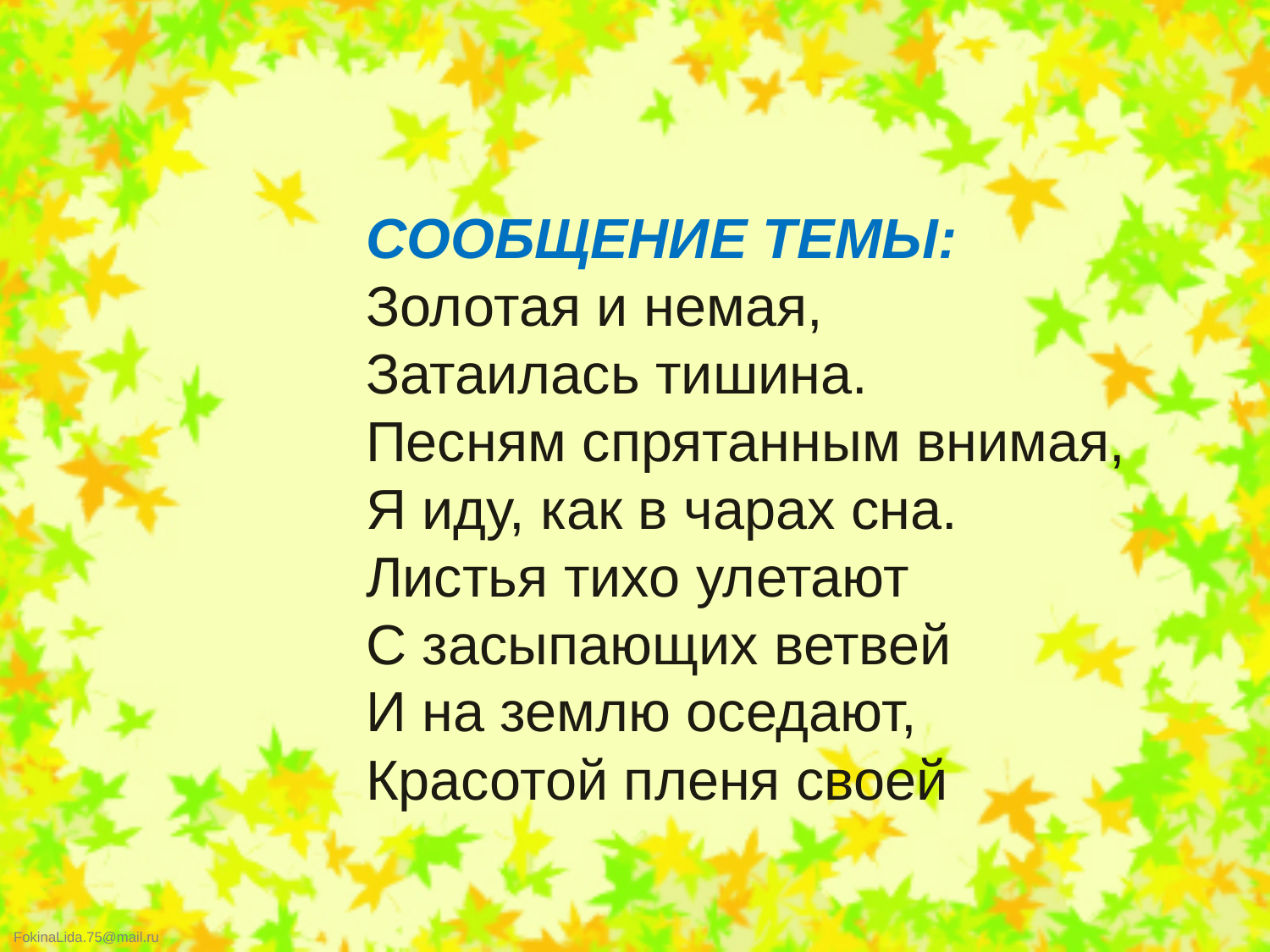

СООБЩЕНИЕ ТЕМЫ:
Золотая и немая,
Затаилась тишина.
Песням спрятанным внимая,
Я иду, как в чарах сна.
Листья тихо улетают
С засыпающих ветвей
И на землю оседают,
Красотой пленя своей